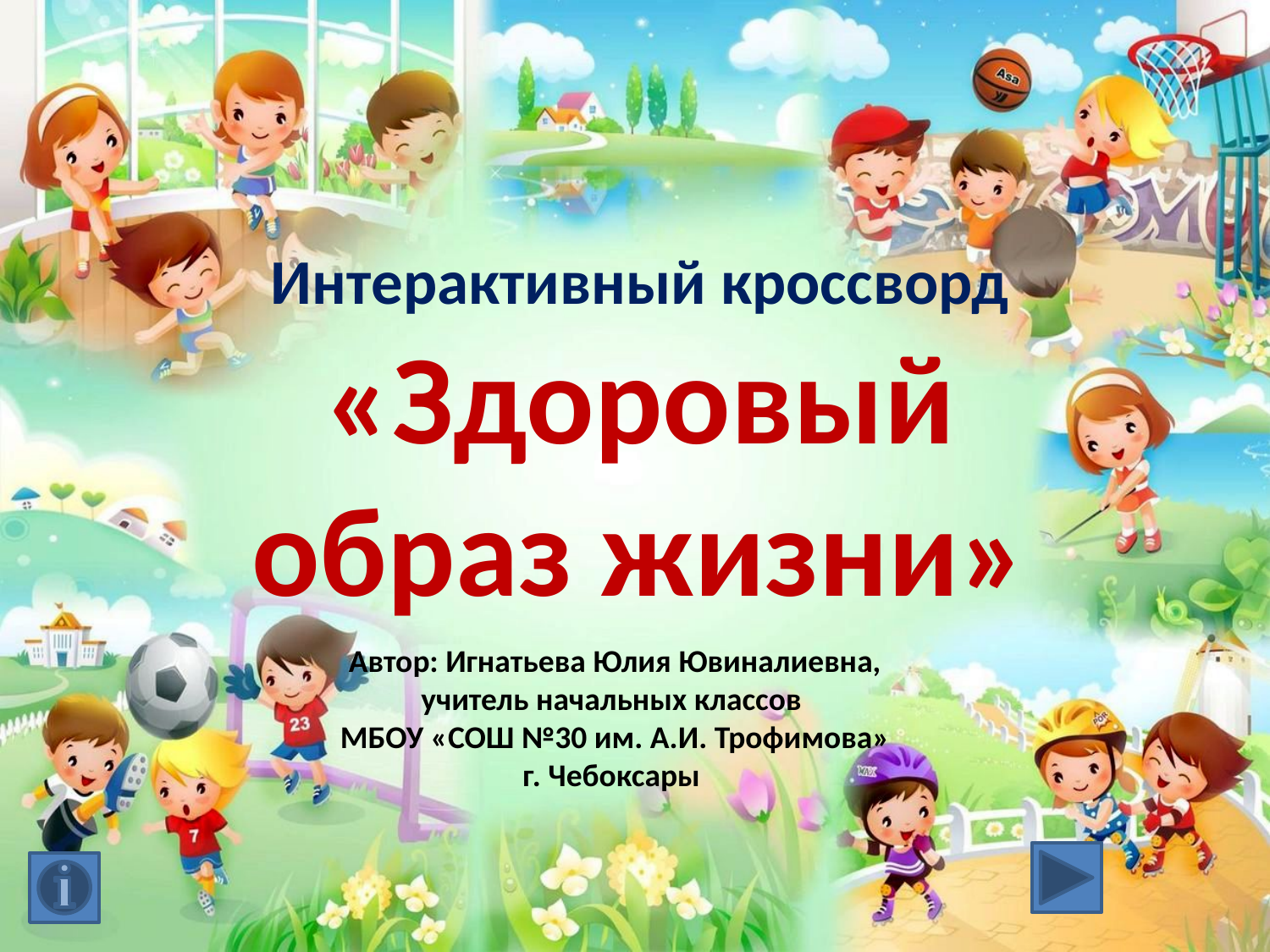

# Интерактивный кроссворд «Здоровый образ жизни»
Автор: Игнатьева Юлия Ювиналиевна,
учитель начальных классов
МБОУ «СОШ №30 им. А.И. Трофимова» г. Чебоксары